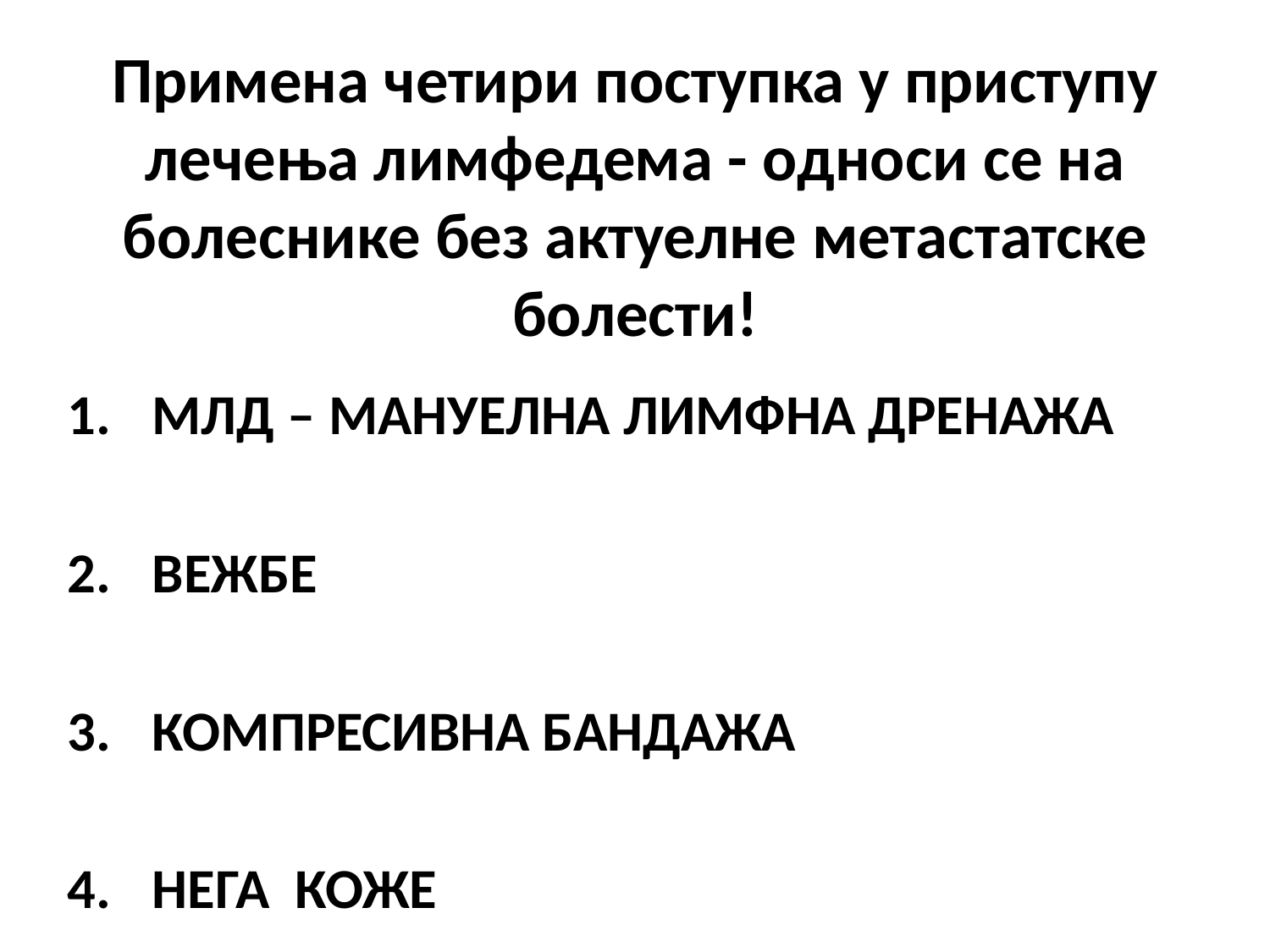

# Примена четири поступка у приступу лечења лимфедема - односи се на болеснике без актуелне метастатске болести!
МЛД – МАНУЕЛНА ЛИМФНА ДРЕНАЖА

ВЕЖБЕ

КОМПРЕСИВНА БАНДАЖА

НЕГА  КОЖЕ